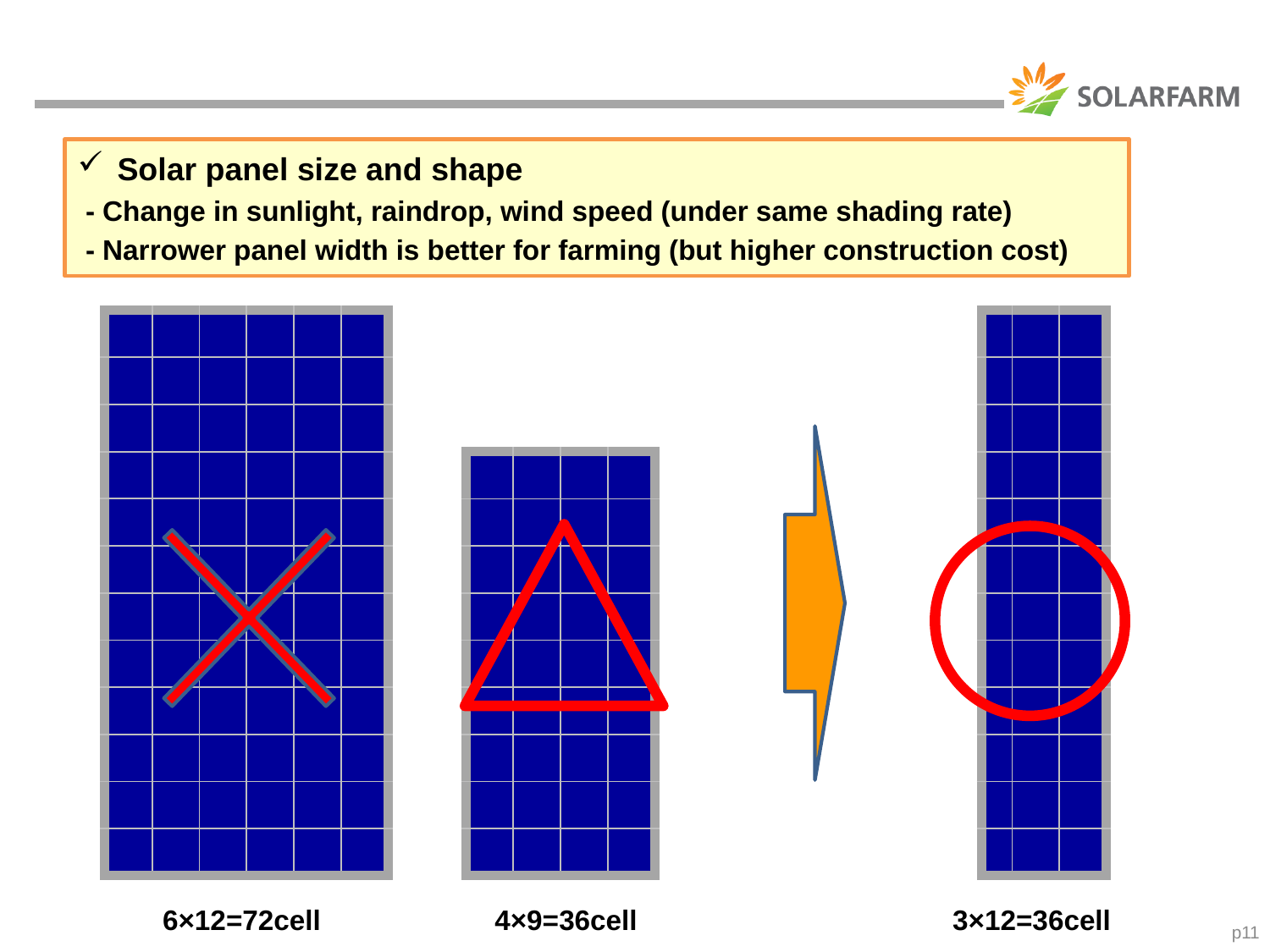

#
Solar panel size and shape
 - Change in sunlight, raindrop, wind speed (under same shading rate)
 - Narrower panel width is better for farming (but higher construction cost)
|  |  |  |  |  |  |
| --- | --- | --- | --- | --- | --- |
|  |  |  |  |  |  |
|  |  |  |  |  |  |
|  |  |  |  |  |  |
|  |  |  |  |  |  |
|  |  |  |  |  |  |
|  |  |  |  |  |  |
|  |  |  |  |  |  |
|  |  |  |  |  |  |
|  |  |  |  |  |  |
|  |  |  |  |  |  |
|  |  |  |  |  |  |
|  |  |  |
| --- | --- | --- |
|  |  |  |
|  |  |  |
|  |  |  |
|  |  |  |
|  |  |  |
|  |  |  |
|  |  |  |
|  |  |  |
|  |  |  |
|  |  |  |
|  |  |  |

|  |  |  |  |
| --- | --- | --- | --- |
|  |  |  |  |
|  |  |  |  |
|  |  |  |  |
|  |  |  |  |
|  |  |  |  |
|  |  |  |  |
|  |  |  |  |
|  |  |  |  |

6×12=72cell
4×9=36cell
3×12=36cell
p11